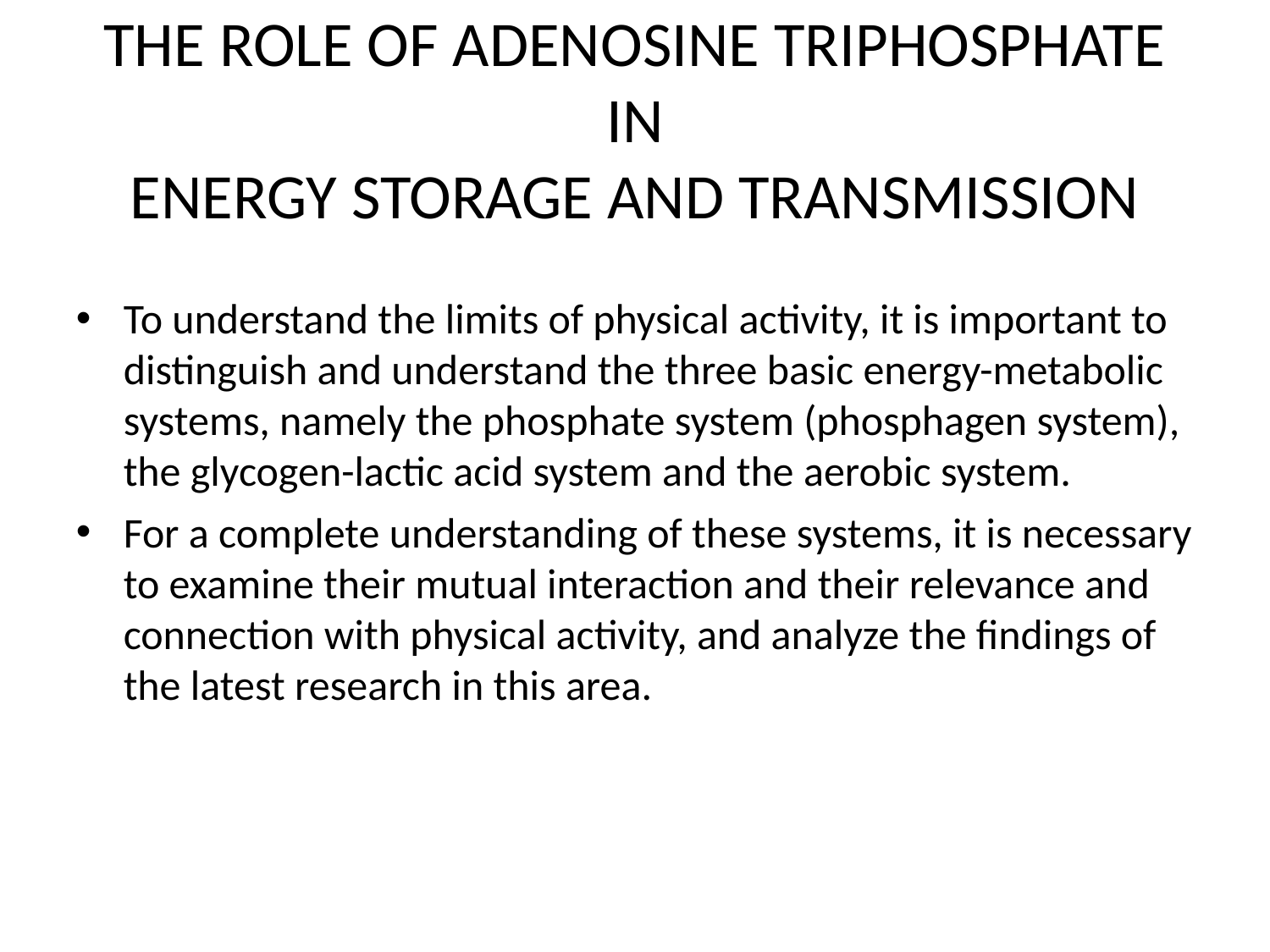

THE ROLE OF ADENOSINE TRIPHOSPHATE IN
ENERGY STORAGE AND TRANSMISSION
To understand the limits of physical activity, it is important to distinguish and understand the three basic energy-metabolic systems, namely the phosphate system (phosphagen system), the glycogen-lactic acid system and the aerobic system.
For a complete understanding of these systems, it is necessary to examine their mutual interaction and their relevance and connection with physical activity, and analyze the findings of the latest research in this area.